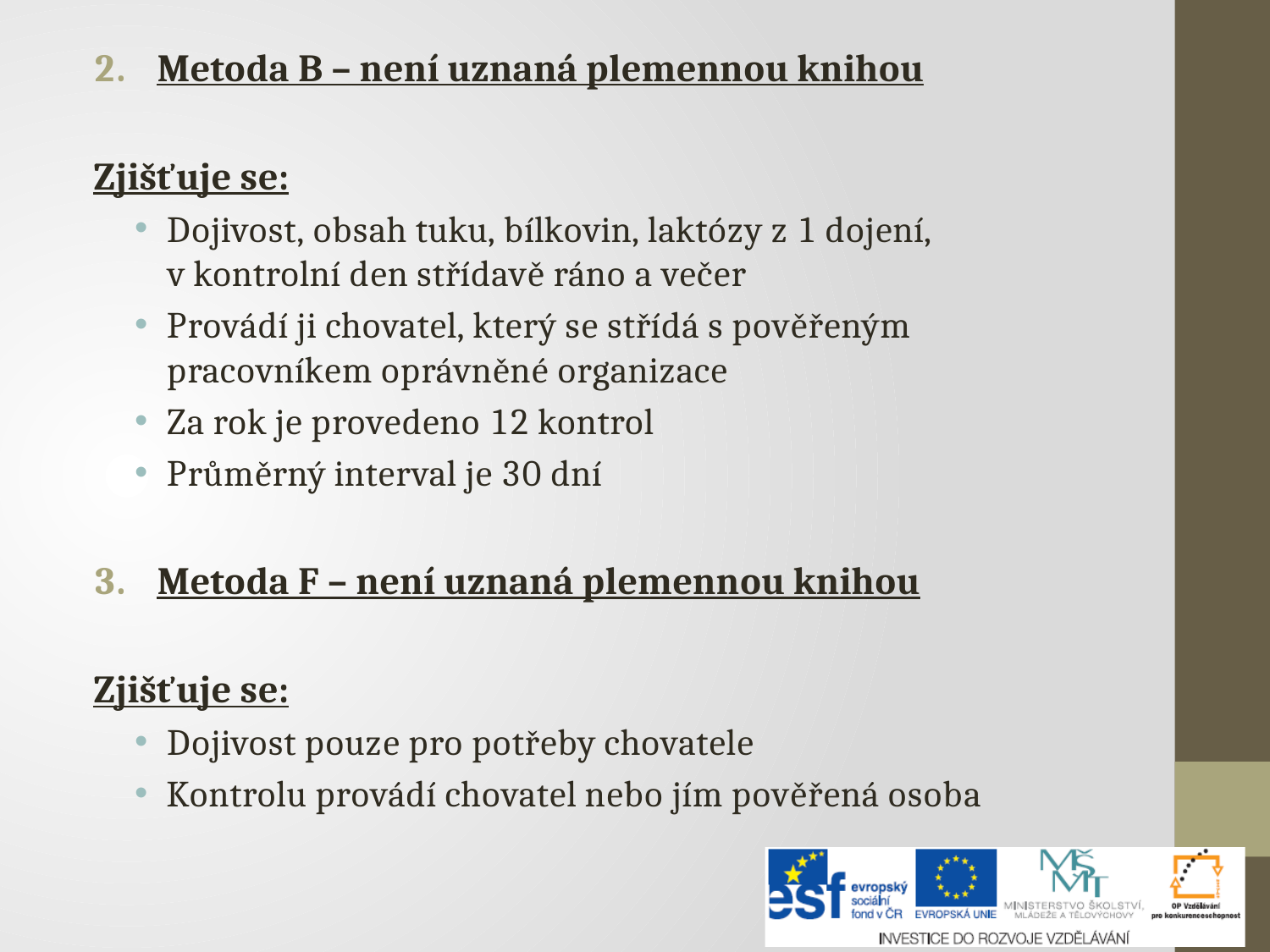

Metoda B – není uznaná plemennou knihou

Zjišťuje se:
Dojivost, obsah tuku, bílkovin, laktózy z 1 dojení, v kontrolní den střídavě ráno a večer
Provádí ji chovatel, který se střídá s pověřeným pracovníkem oprávněné organizace
Za rok je provedeno 12 kontrol
Průměrný interval je 30 dní

Metoda F – není uznaná plemennou knihou

Zjišťuje se:
Dojivost pouze pro potřeby chovatele
Kontrolu provádí chovatel nebo jím pověřená osoba